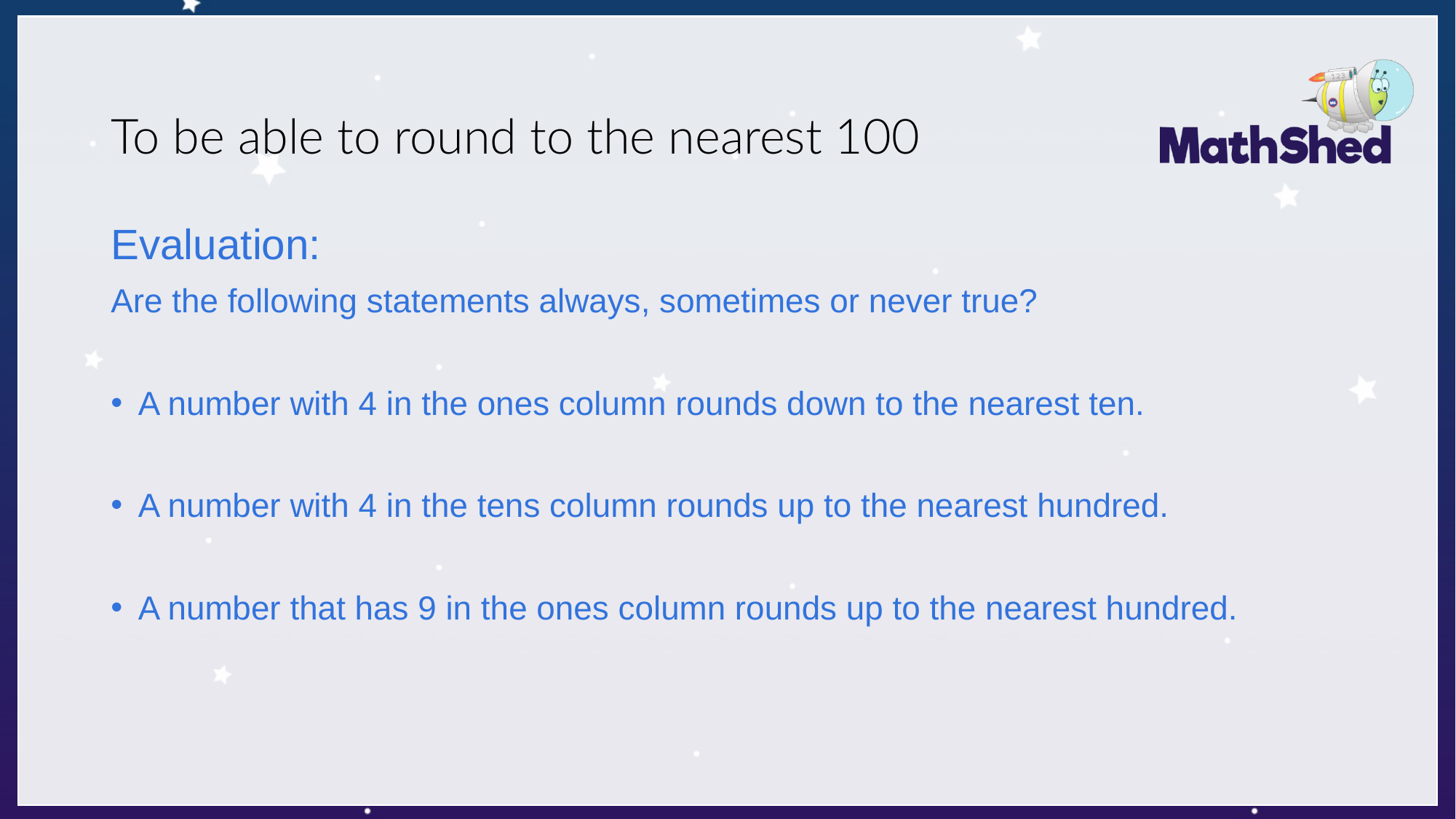

To be able to round to the nearest 100
Evaluation:
Are the following statements always, sometimes or never true?

A number with 4 in the ones column rounds down to the nearest ten.

A number with 4 in the tens column rounds up to the nearest hundred.

A number that has 9 in the ones column rounds up to the nearest hundred.